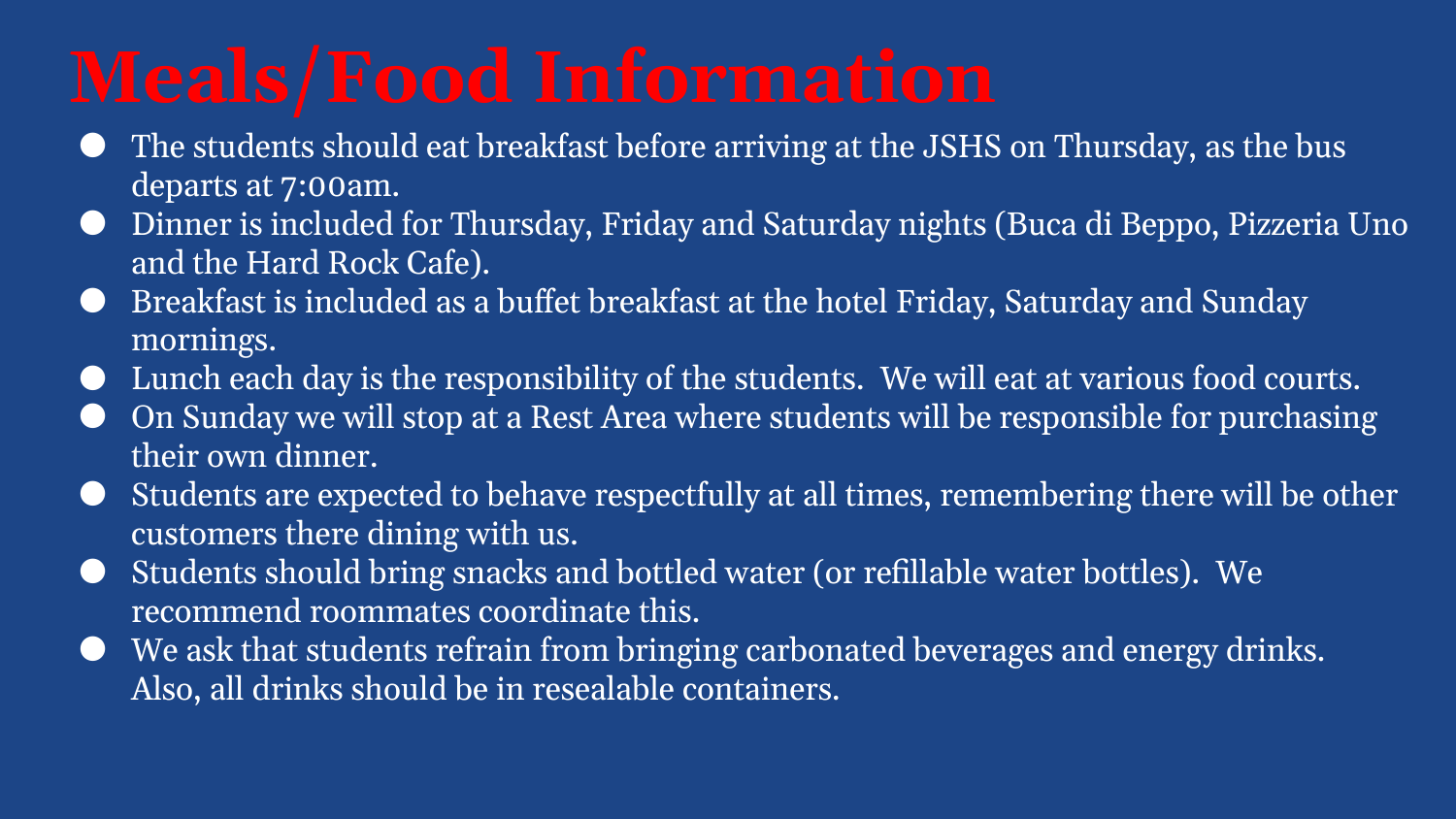

# Meals/Food Information
The students should eat breakfast before arriving at the JSHS on Thursday, as the bus departs at 7:00am.
Dinner is included for Thursday, Friday and Saturday nights (Buca di Beppo, Pizzeria Uno and the Hard Rock Cafe).
Breakfast is included as a buffet breakfast at the hotel Friday, Saturday and Sunday mornings.
Lunch each day is the responsibility of the students.  We will eat at various food courts.
On Sunday we will stop at a Rest Area where students will be responsible for purchasing their own dinner.
Students are expected to behave respectfully at all times, remembering there will be other customers there dining with us.
Students should bring snacks and bottled water (or refillable water bottles).  We recommend roommates coordinate this.
We ask that students refrain from bringing carbonated beverages and energy drinks.  Also, all drinks should be in resealable containers.